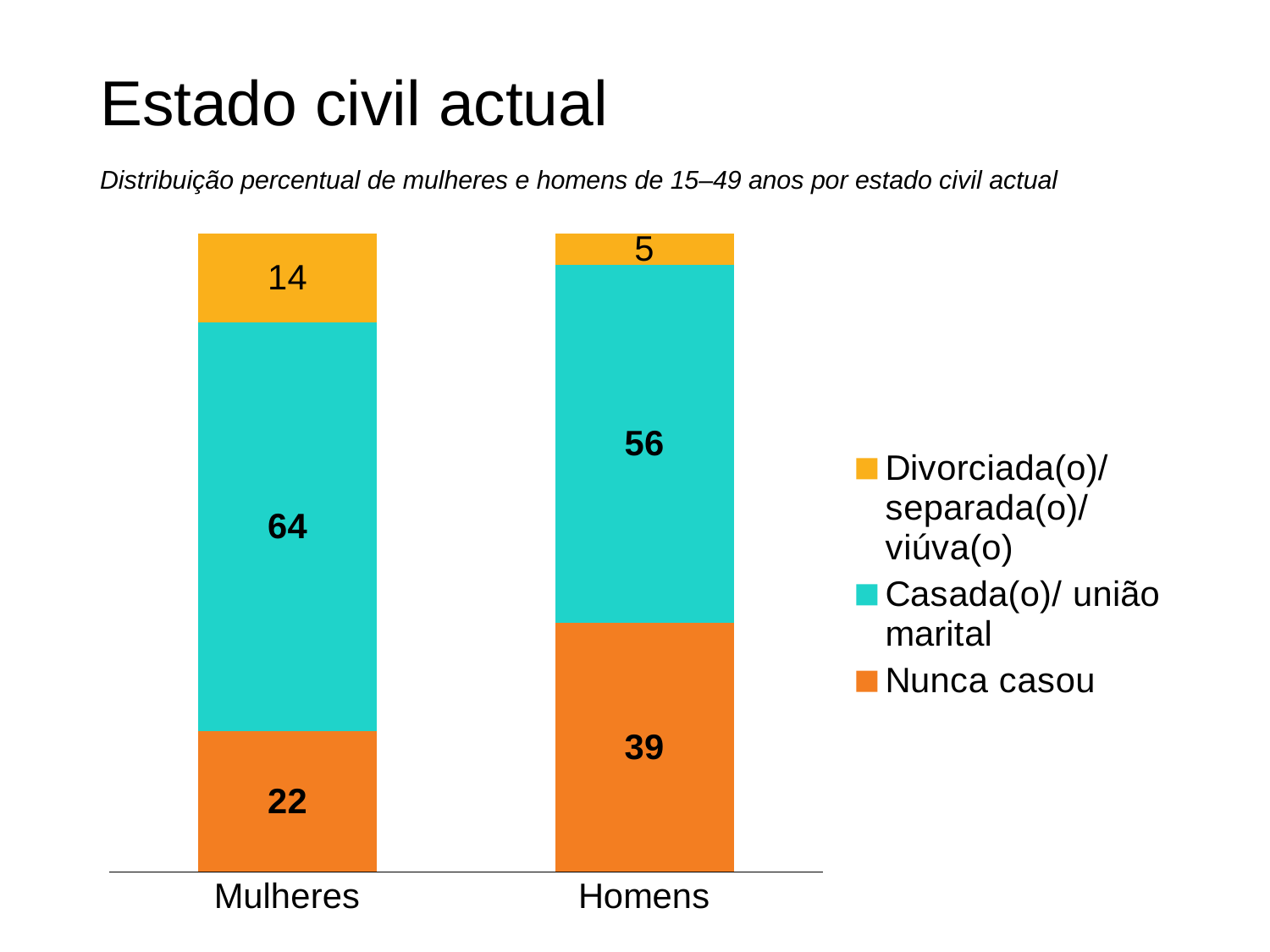

# Estado civil actual
Distribuição percentual de mulheres e homens de 15–49 anos por estado civil actual

### Chart

| Category | Nunca casou | Casada(o)/ união marital | Divorciada(o)/ separada(o)/ viúva(o) |
|---|---|---|---|
| Mulheres | 22.0 | 64.0 | 14.0 |
| Homens | 39.0 | 56.0 | 5.0 |